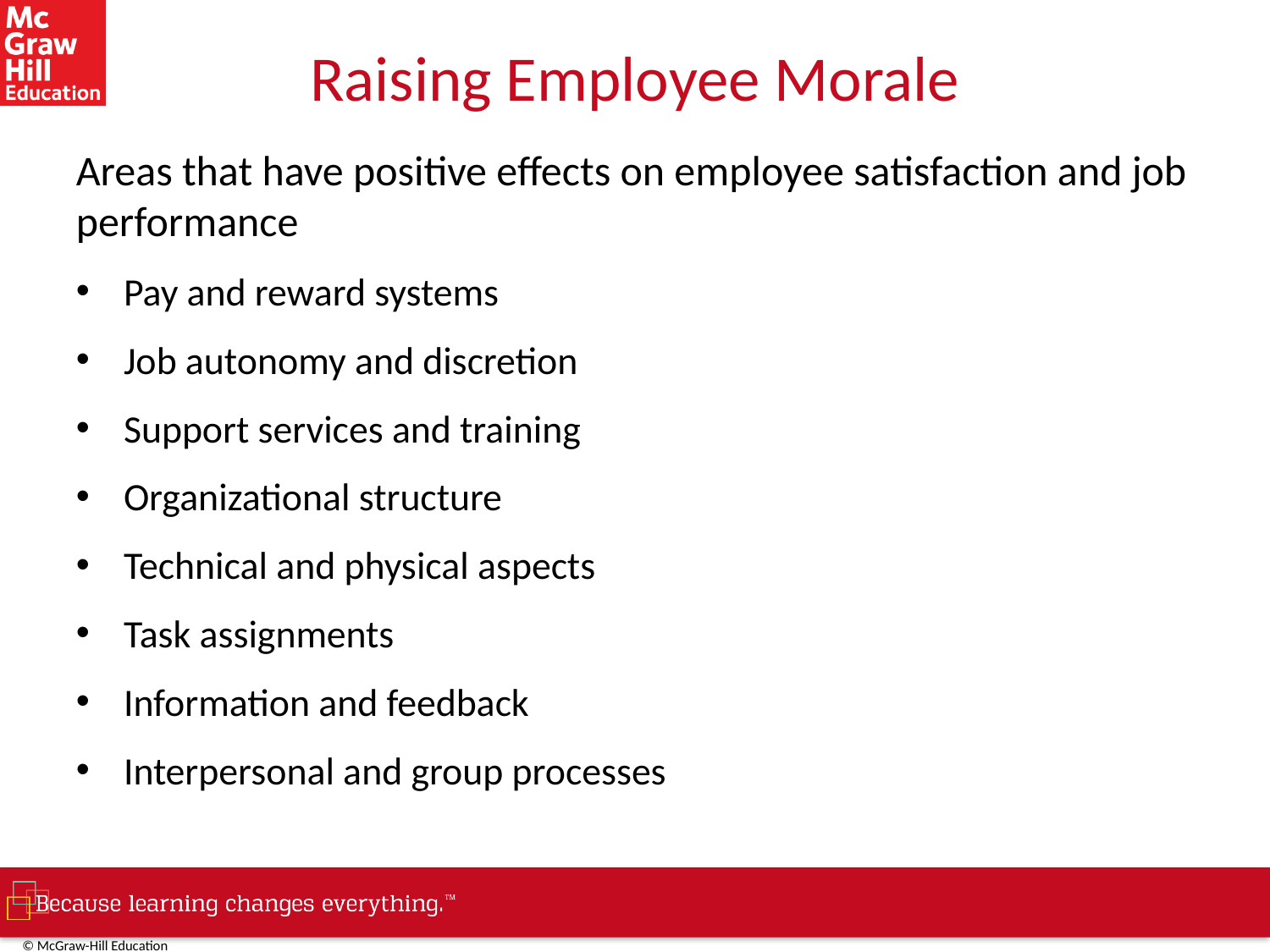

# Raising Employee Morale
Areas that have positive effects on employee satisfaction and job performance
Pay and reward systems
Job autonomy and discretion
Support services and training
Organizational structure
Technical and physical aspects
Task assignments
Information and feedback
Interpersonal and group processes